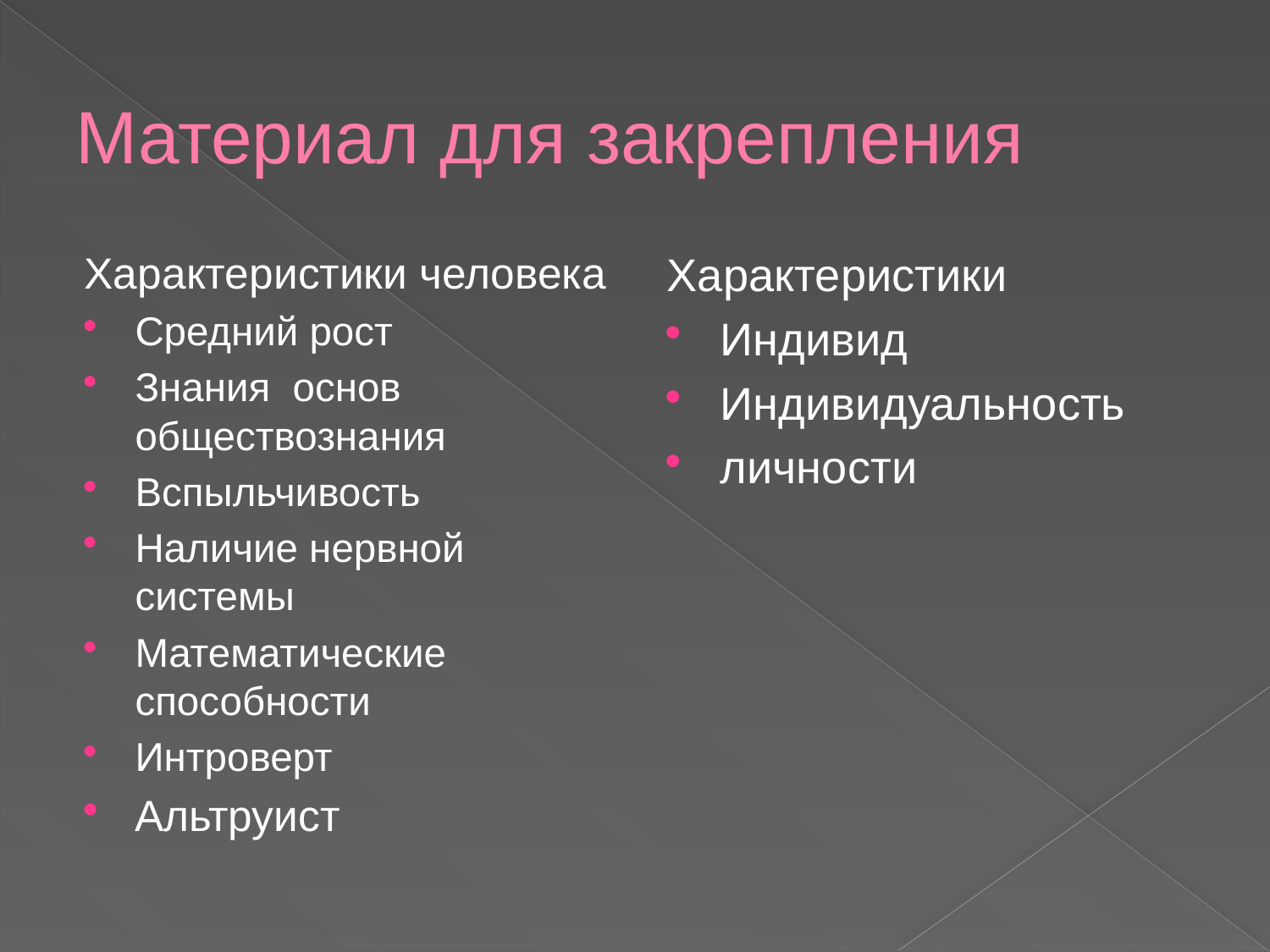

# Материал для закрепления
Характеристики человека
Средний рост
Знания  основ обществознания
Вспыльчивость
Наличие нервной системы
Математические способности
Интроверт
Альтруист
Характеристики
Индивид
Индивидуальность
личности